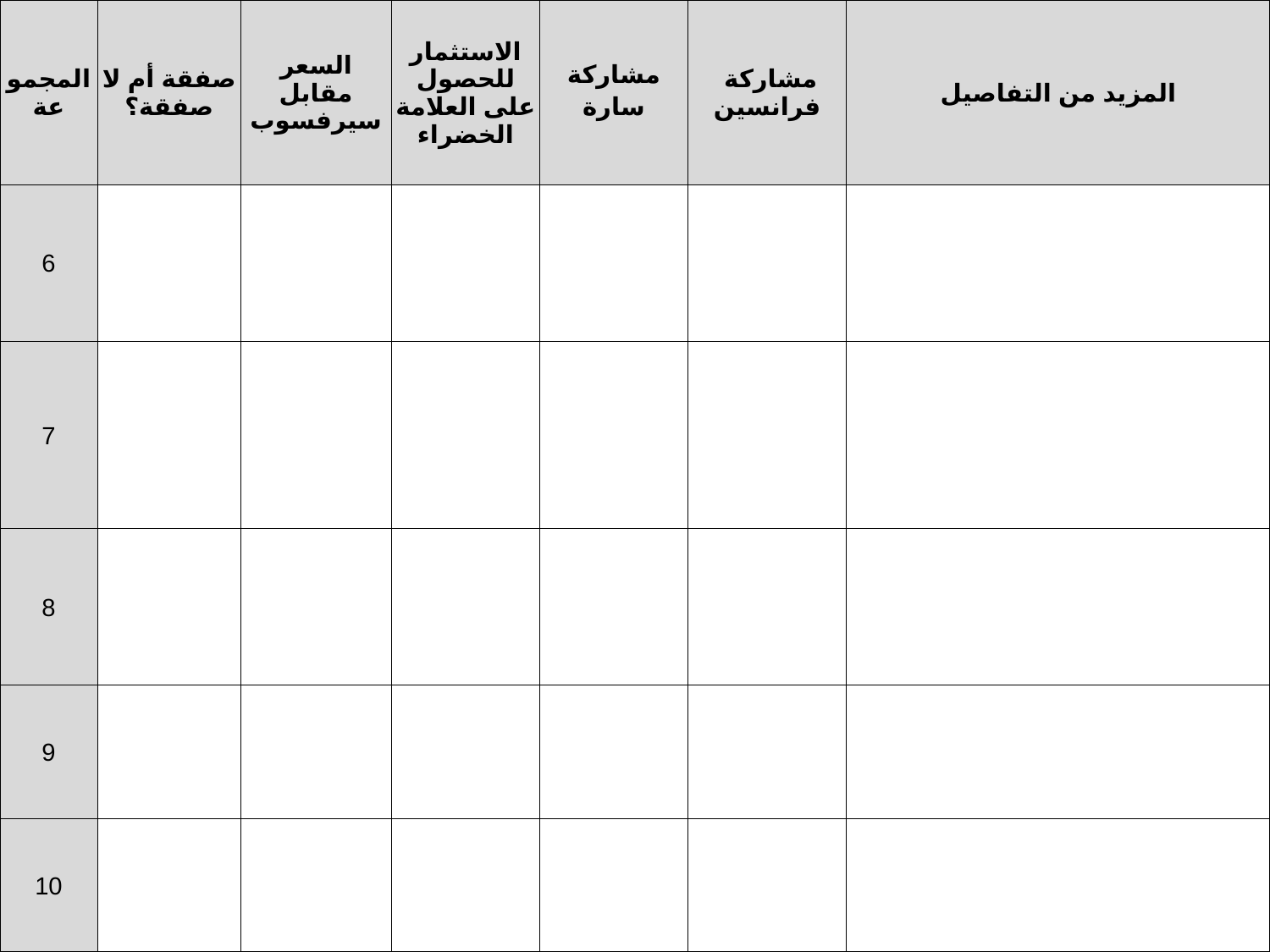

| المجموعة | صفقة أم لا صفقة؟ | السعر مقابل سيرفسوب | الاستثمار للحصول على العلامة الخضراء | مشاركة سارة | مشاركة فرانسين | المزيد من التفاصيل |
| --- | --- | --- | --- | --- | --- | --- |
| 6 |  |  |  |  |  |  |
| 7 |  |  |  |  |  |  |
| 8 |  |  |  |  |  |  |
| 9 |  |  |  |  |  |  |
| 10 |  |  |  |  |  |  |